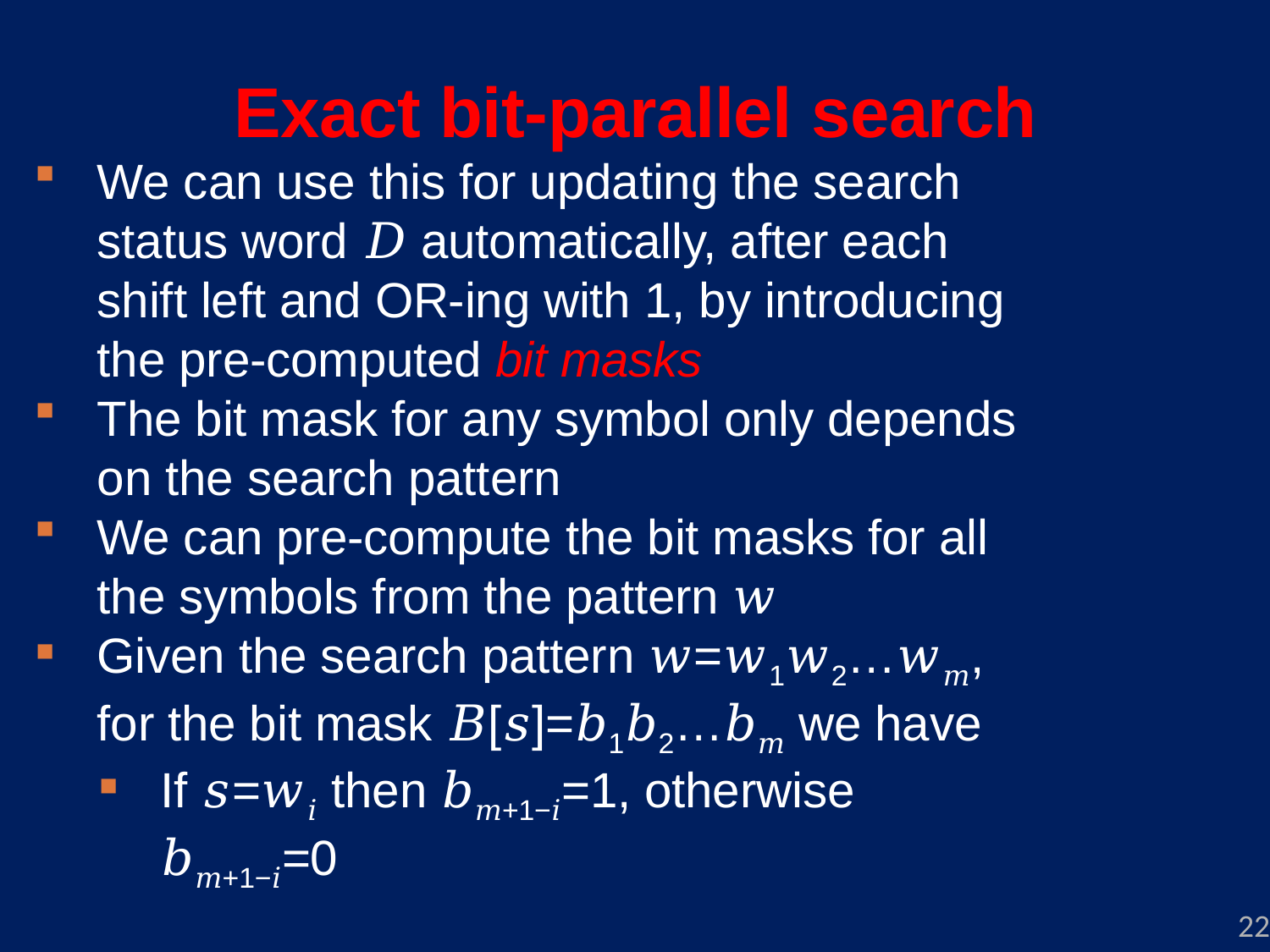

# Exact bit-parallel search
We can use this for updating the search status word 𝐷 automatically, after each shift left and OR-ing with 1, by introducing the pre-computed bit masks
The bit mask for any symbol only depends on the search pattern
We can pre-compute the bit masks for all the symbols from the pattern 𝑤
Given the search pattern 𝑤=𝑤1𝑤2…𝑤𝑚, for the bit mask 𝐵[𝑠]=𝑏1𝑏2…𝑏𝑚 we have
If 𝑠=𝑤𝑖 then 𝑏𝑚+1−𝑖=1, otherwise 𝑏𝑚+1−𝑖=0

22